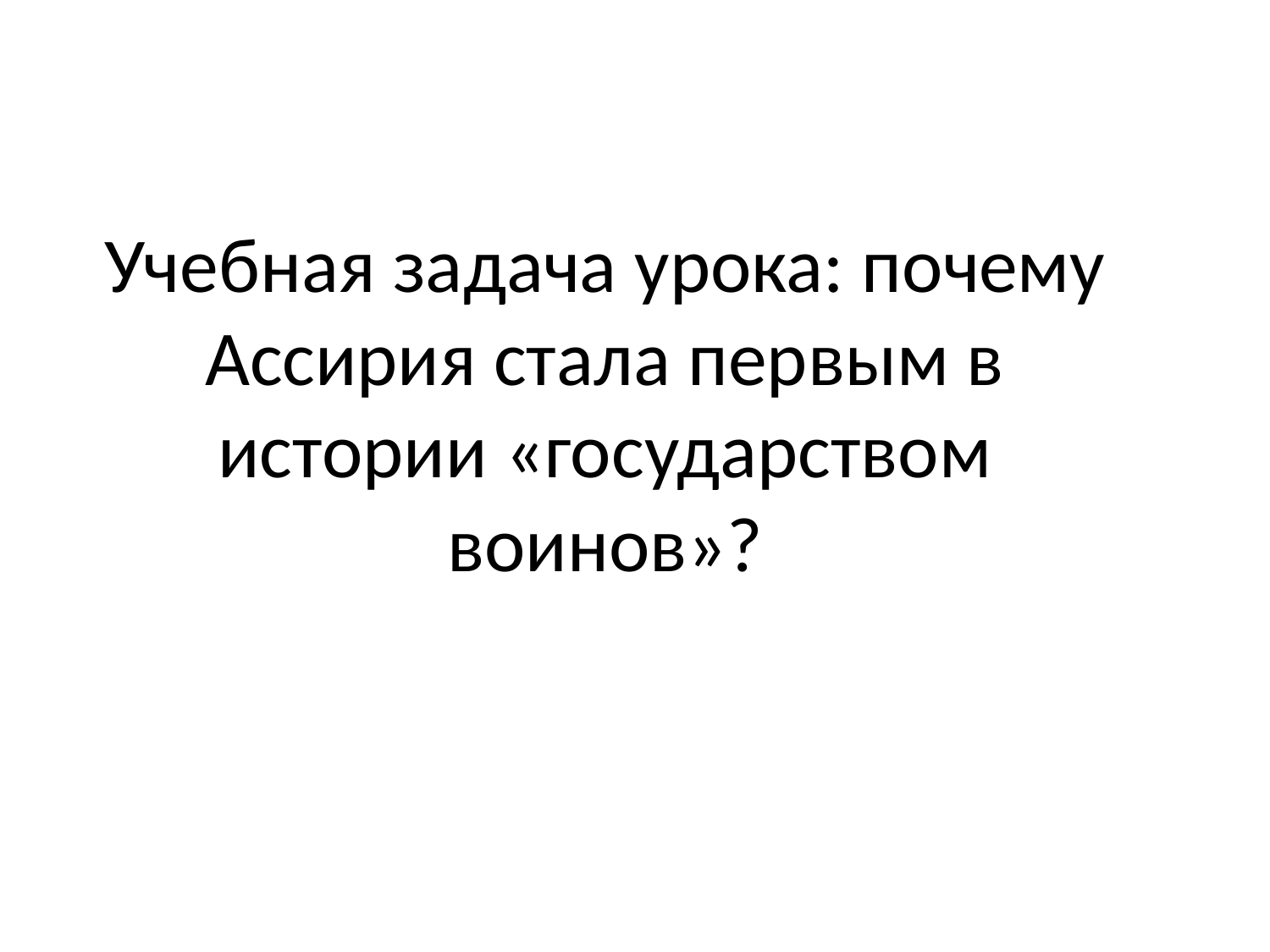

Учебная задача урока: почему Ассирия стала первым в истории «государством воинов»?